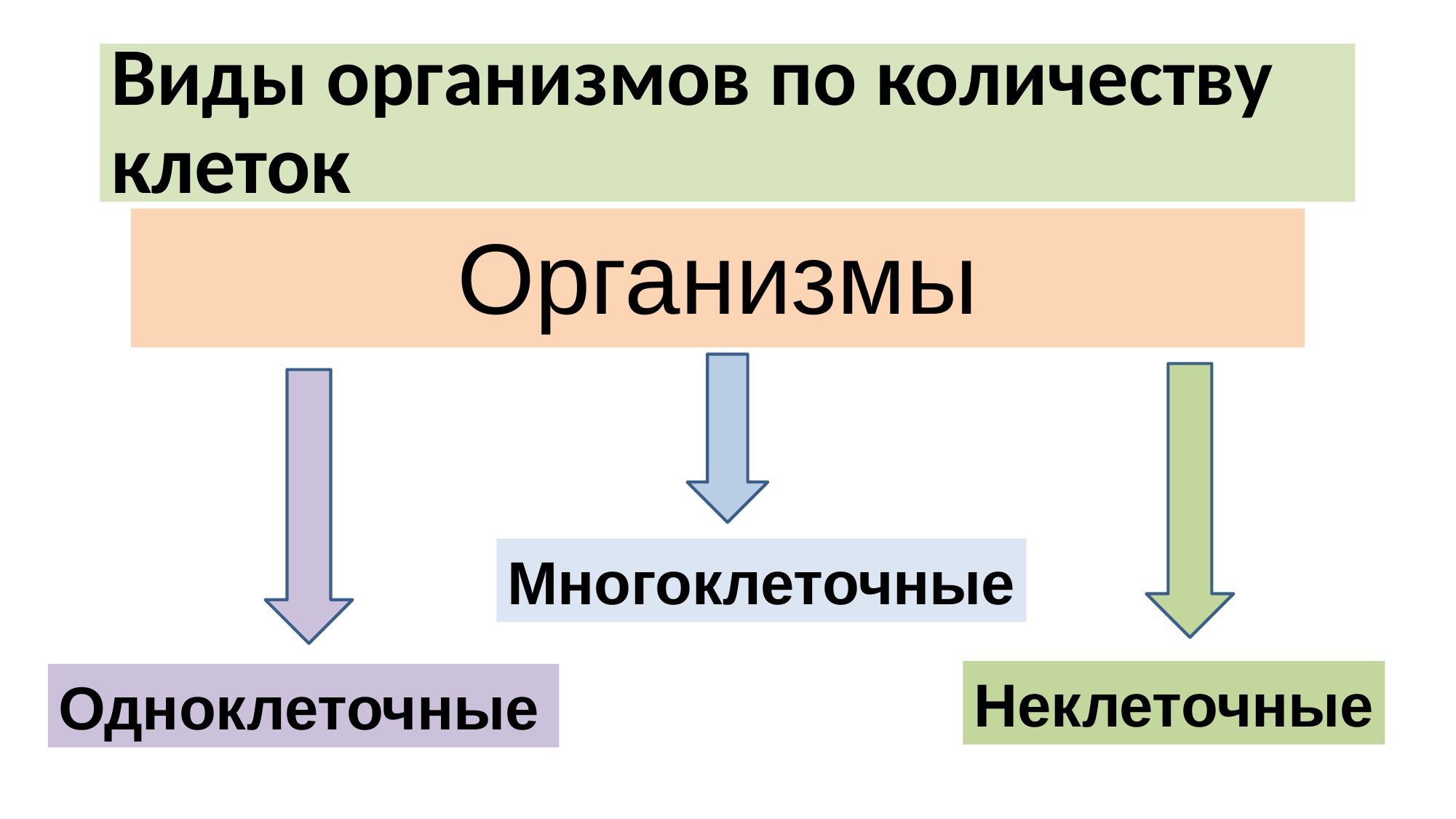

Виды организмов по количеству клеток
Организмы

Многоклеточные
Неклеточные
Одноклеточные